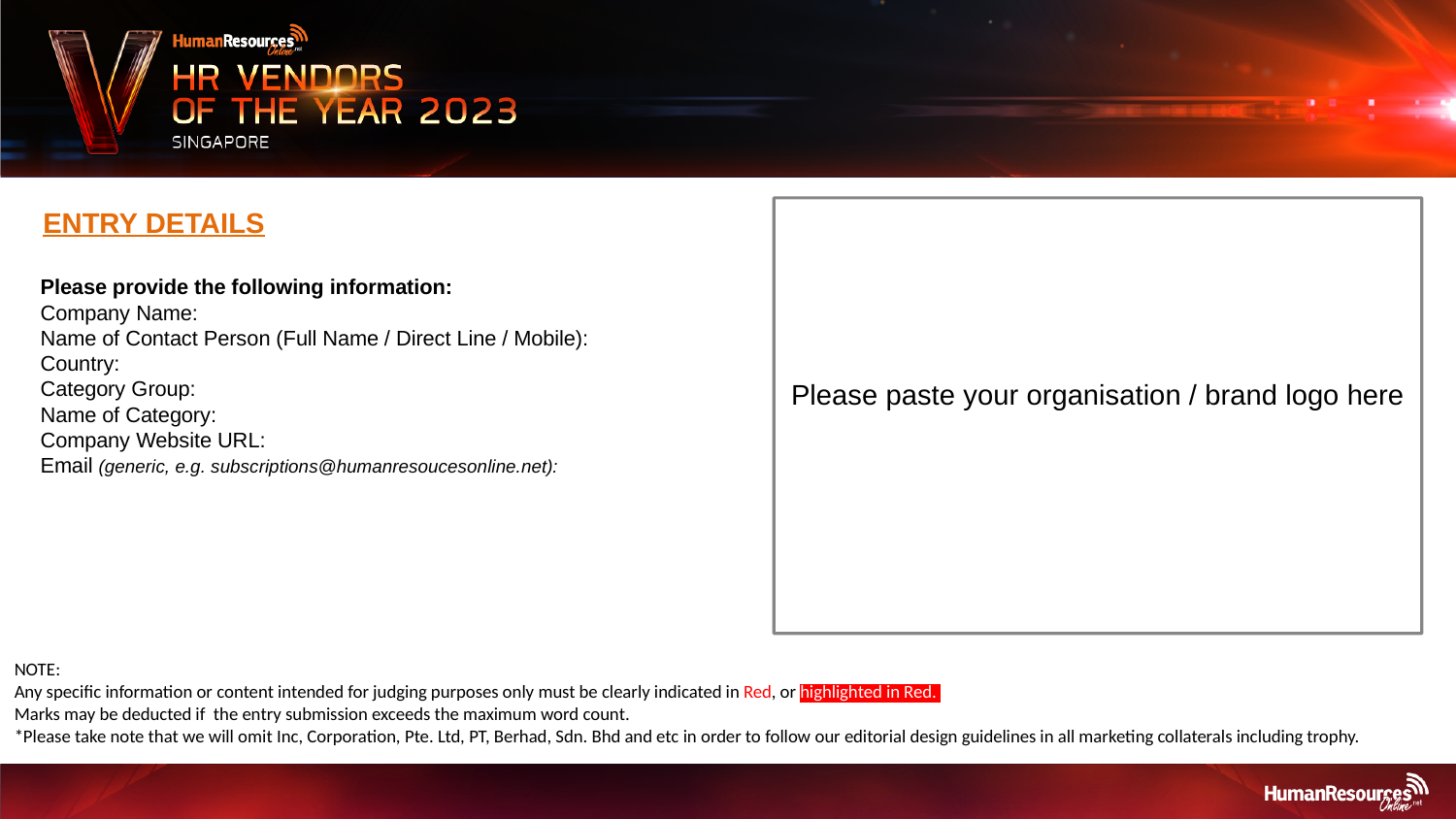

ENTRY DETAILS
Please paste your organisation / brand logo here
Please provide the following information:
Company Name:
Name of Contact Person (Full Name / Direct Line / Mobile):
Country:
Category Group:
Name of Category:
Company Website URL:
Email (generic, e.g. subscriptions@humanresoucesonline.net):
NOTE: 
Any specific information or content intended for judging purposes only must be clearly indicated in Red, or highlighted in Red. 
Marks may be deducted if  the entry submission exceeds the maximum word count.
*Please take note that we will omit Inc, Corporation, Pte. Ltd, PT, Berhad, Sdn. Bhd and etc in order to follow our editorial design guidelines in all marketing collaterals including trophy.